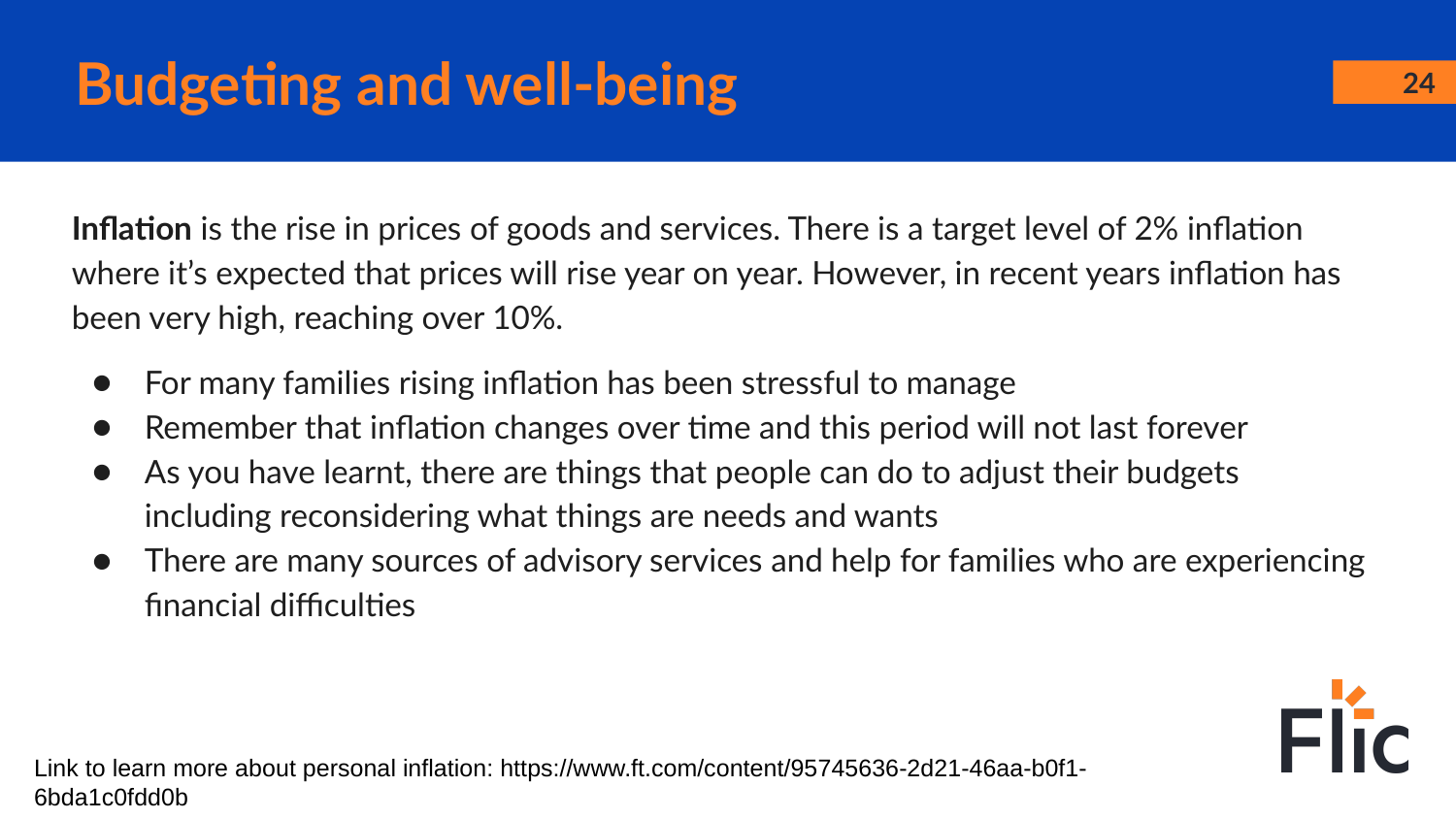

Budgeting and well-being
24
Inflation is the rise in prices of goods and services. There is a target level of 2% inflation where it’s expected that prices will rise year on year. However, in recent years inflation has been very high, reaching over 10%.
For many families rising inflation has been stressful to manage
Remember that inflation changes over time and this period will not last forever
As you have learnt, there are things that people can do to adjust their budgets including reconsidering what things are needs and wants
There are many sources of advisory services and help for families who are experiencing financial difficulties
Link to learn more about personal inflation: https://www.ft.com/content/95745636-2d21-46aa-b0f1-6bda1c0fdd0b